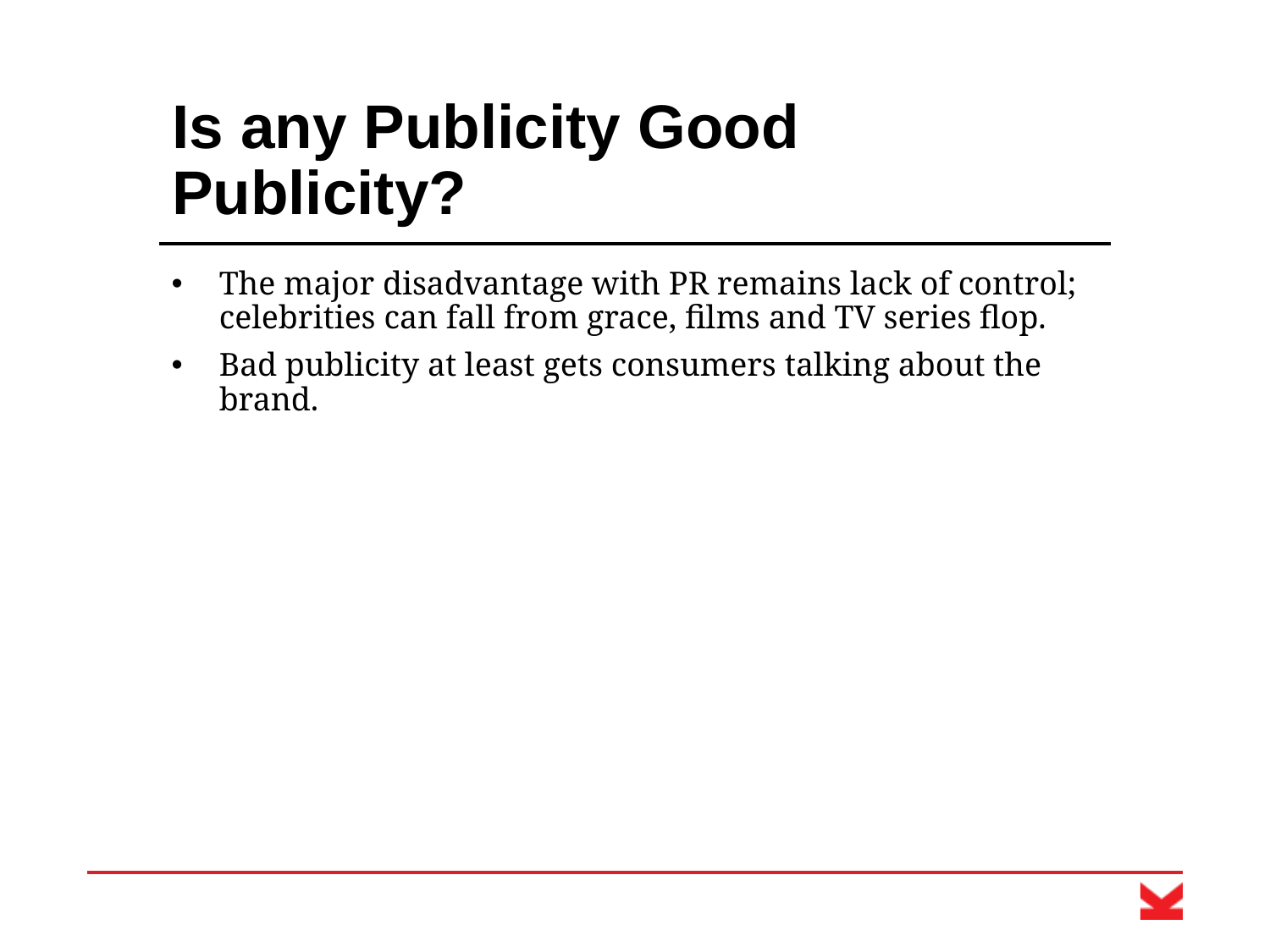

# Is any Publicity Good Publicity?
The major disadvantage with PR remains lack of control; celebrities can fall from grace, films and TV series flop.
Bad publicity at least gets consumers talking about the brand.